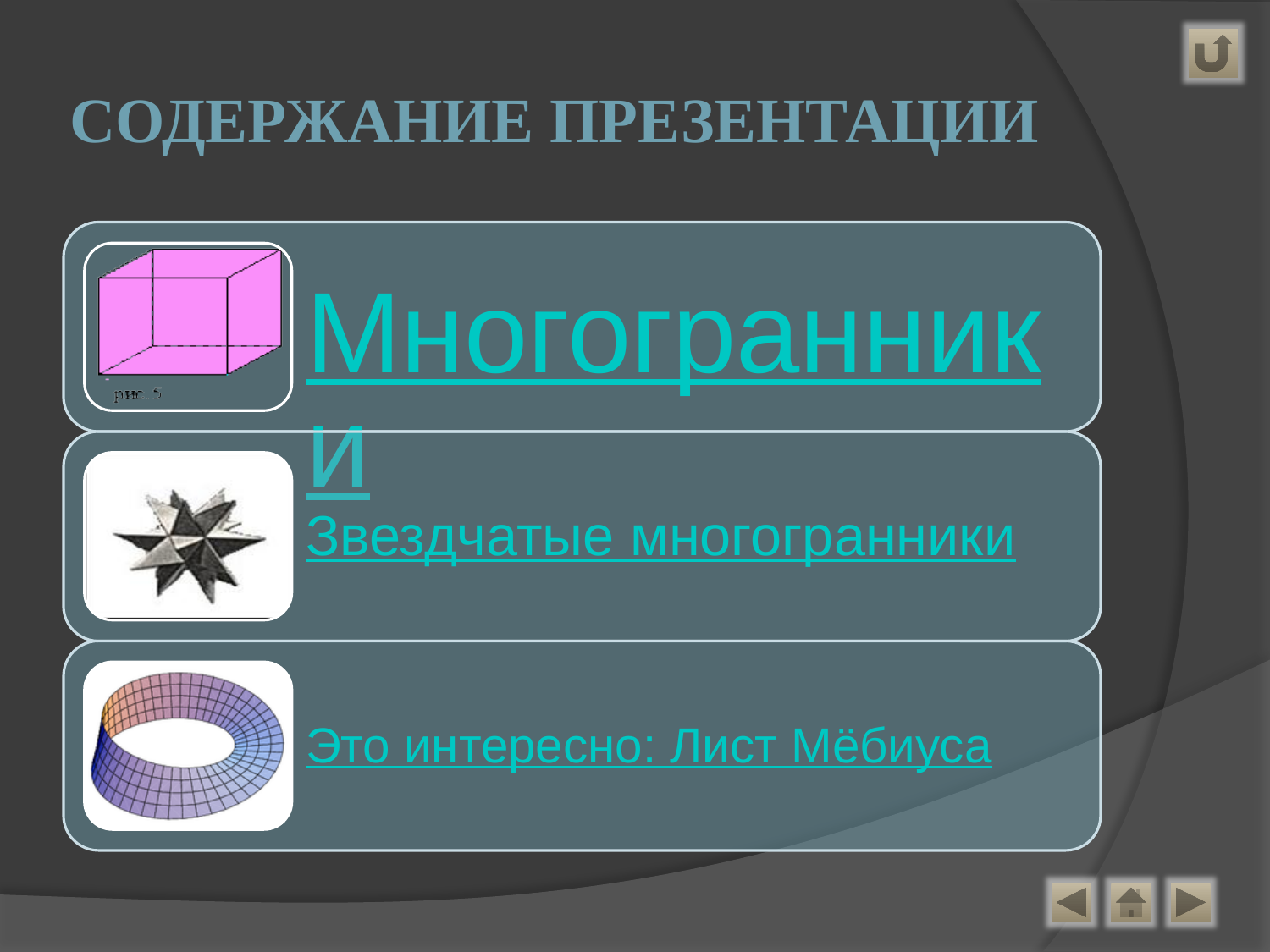

# Содержание презентации
Многогранники
Звездчатые многогранники
Это интересно: Лист Мёбиуса